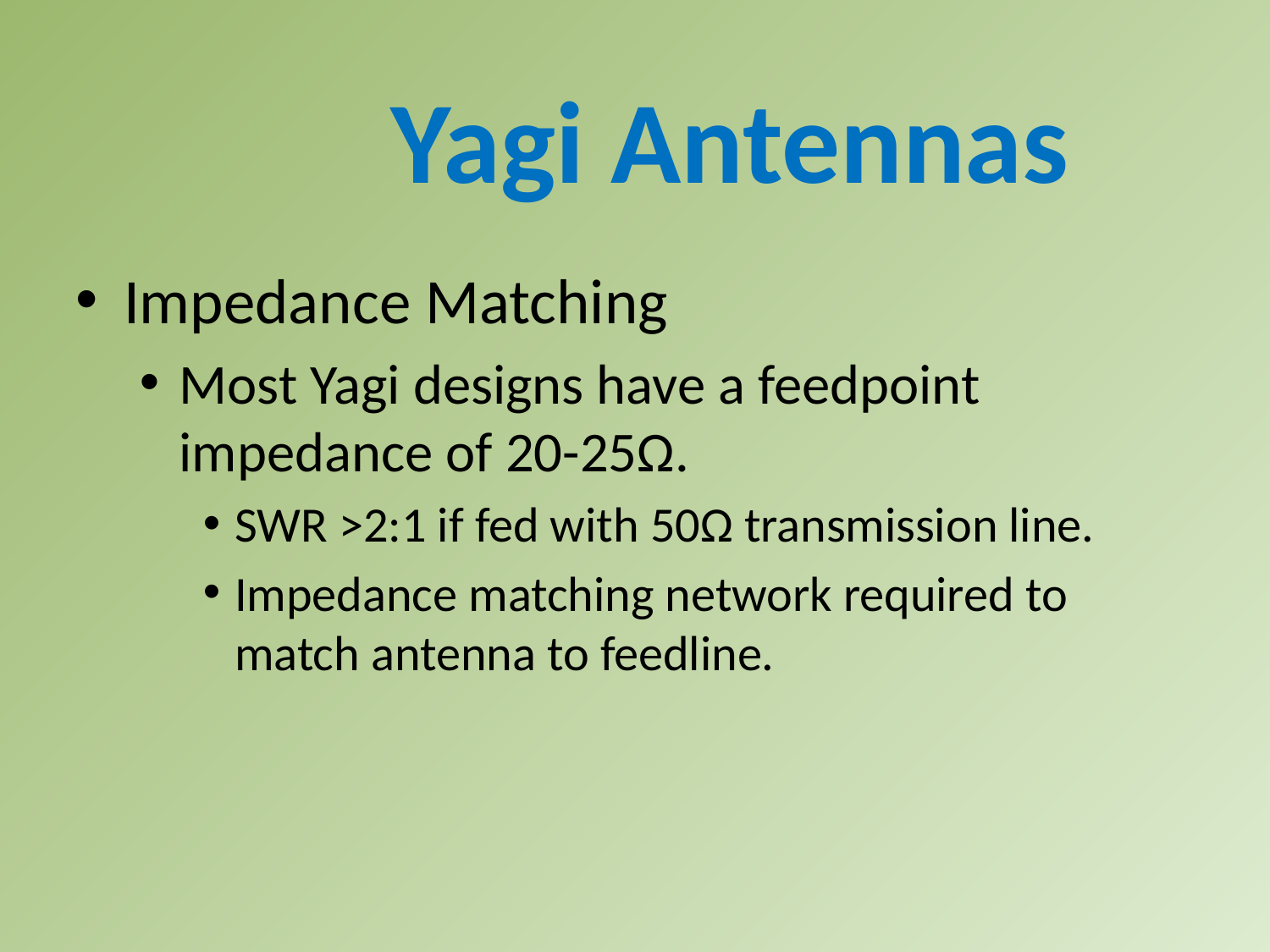

Yagi Antennas
Impedance Matching
Most Yagi designs have a feedpoint impedance of 20-25Ω.
SWR >2:1 if fed with 50Ω transmission line.
Impedance matching network required to match antenna to feedline.